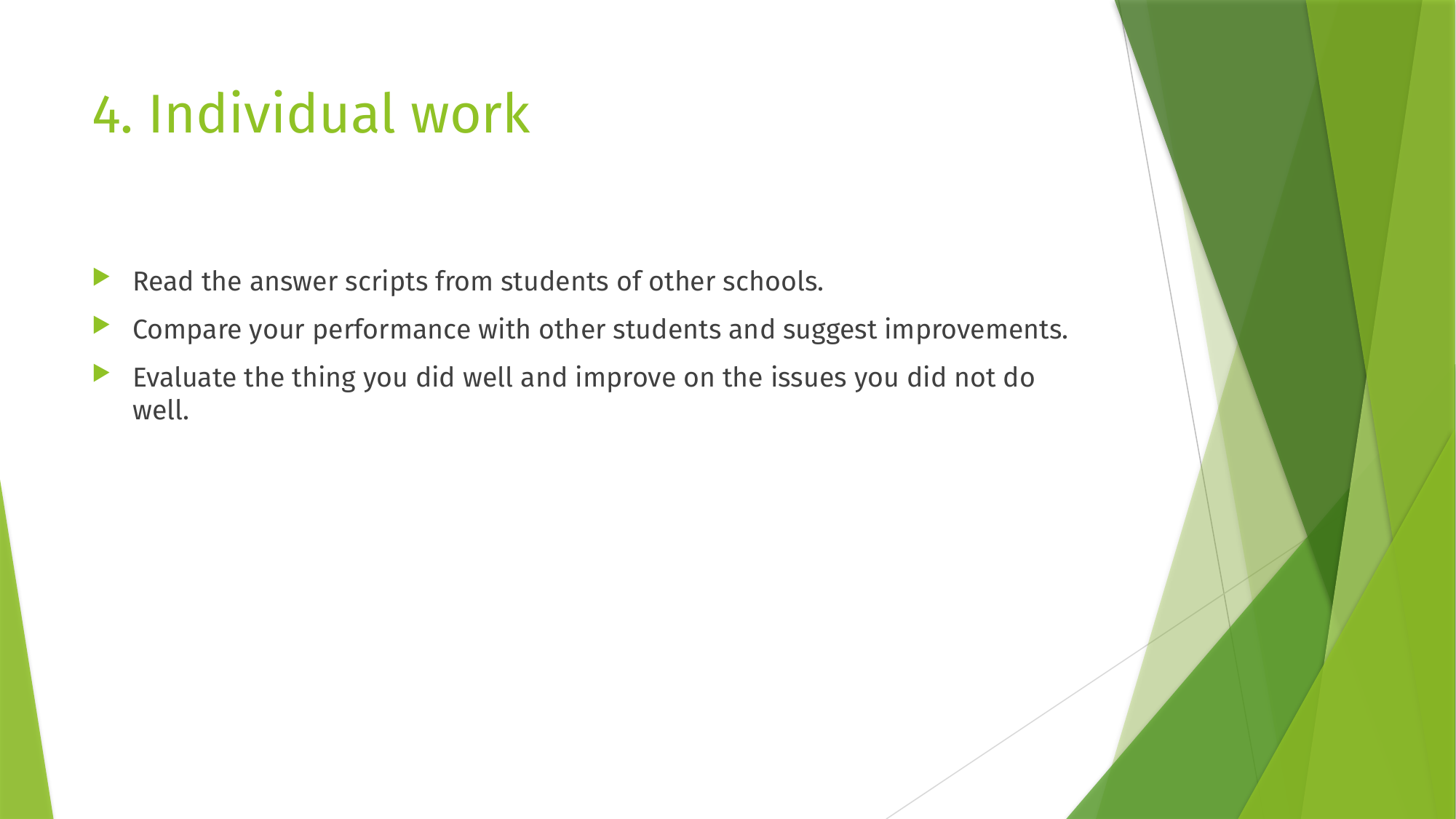

# 4. Individual work
Read the answer scripts from students of other schools.
Compare your performance with other students and suggest improvements.
Evaluate the thing you did well and improve on the issues you did not do well.